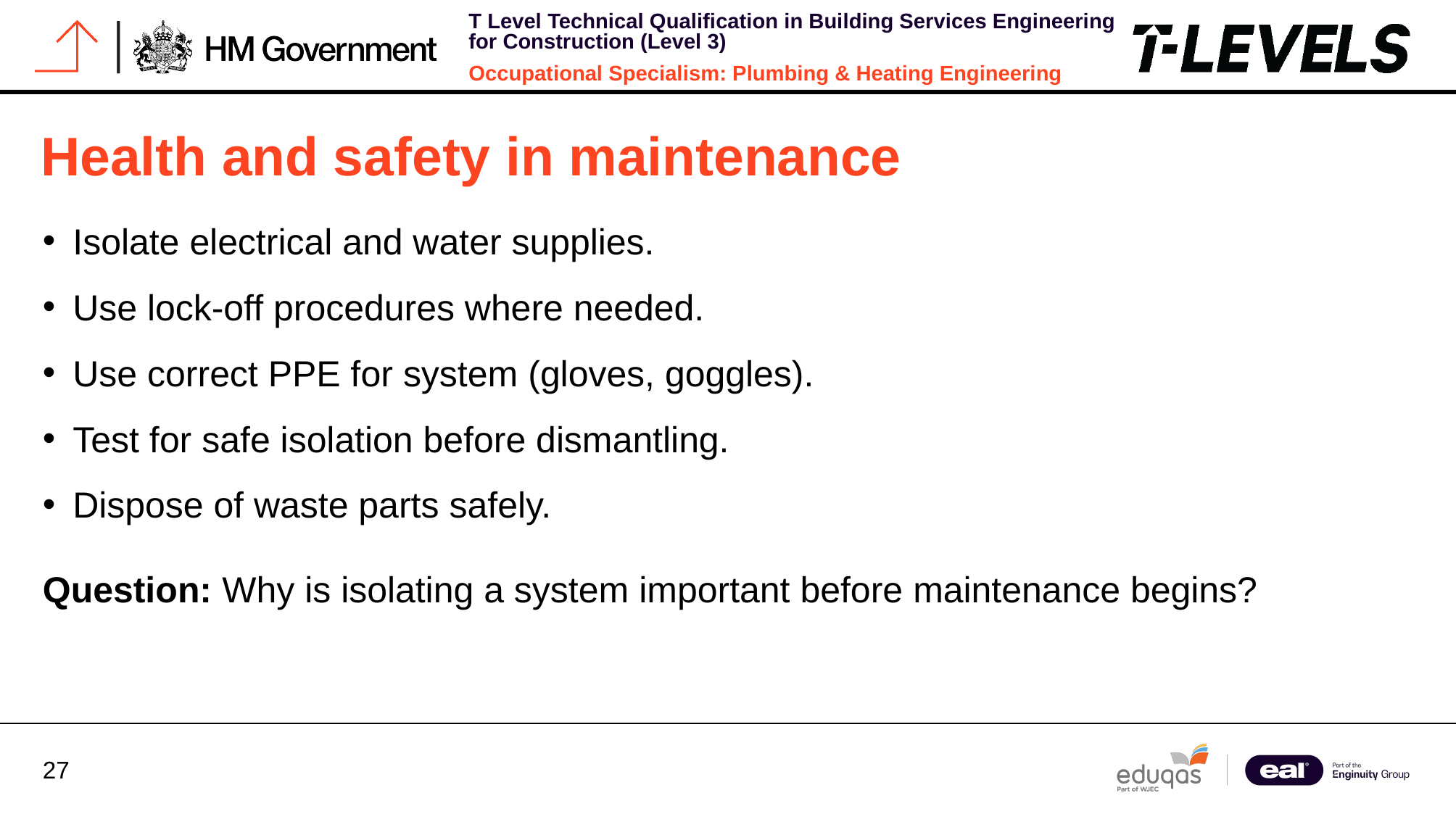

# Health and safety in maintenance
Isolate electrical and water supplies.
Use lock-off procedures where needed.
Use correct PPE for system (gloves, goggles).
Test for safe isolation before dismantling.
Dispose of waste parts safely.
Question: Why is isolating a system important before maintenance begins?